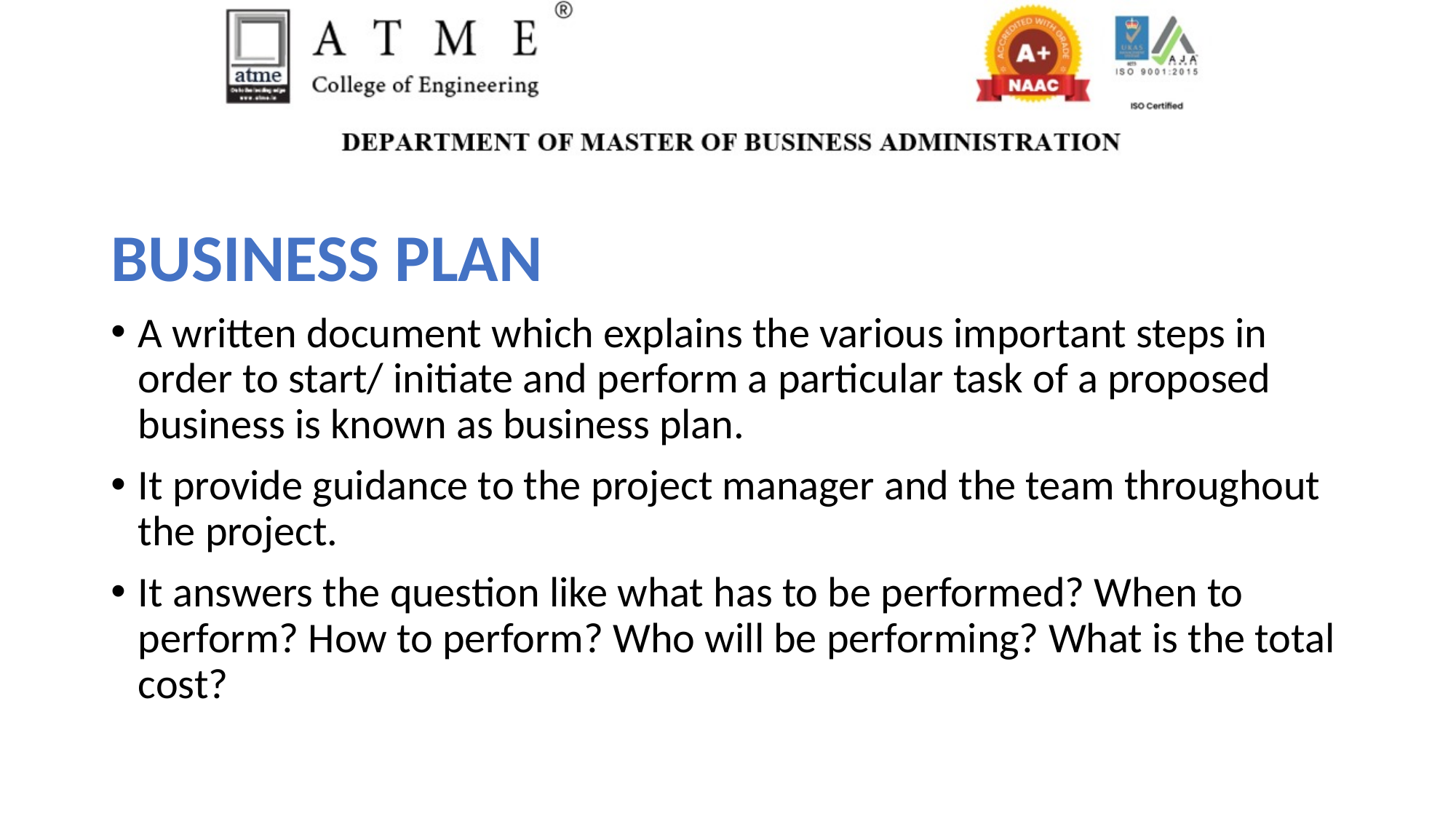

BUSINESS PLAN
A written document which explains the various important steps in order to start/ initiate and perform a particular task of a proposed business is known as business plan.
It provide guidance to the project manager and the team throughout the project.
It answers the question like what has to be performed? When to perform? How to perform? Who will be performing? What is the total cost?